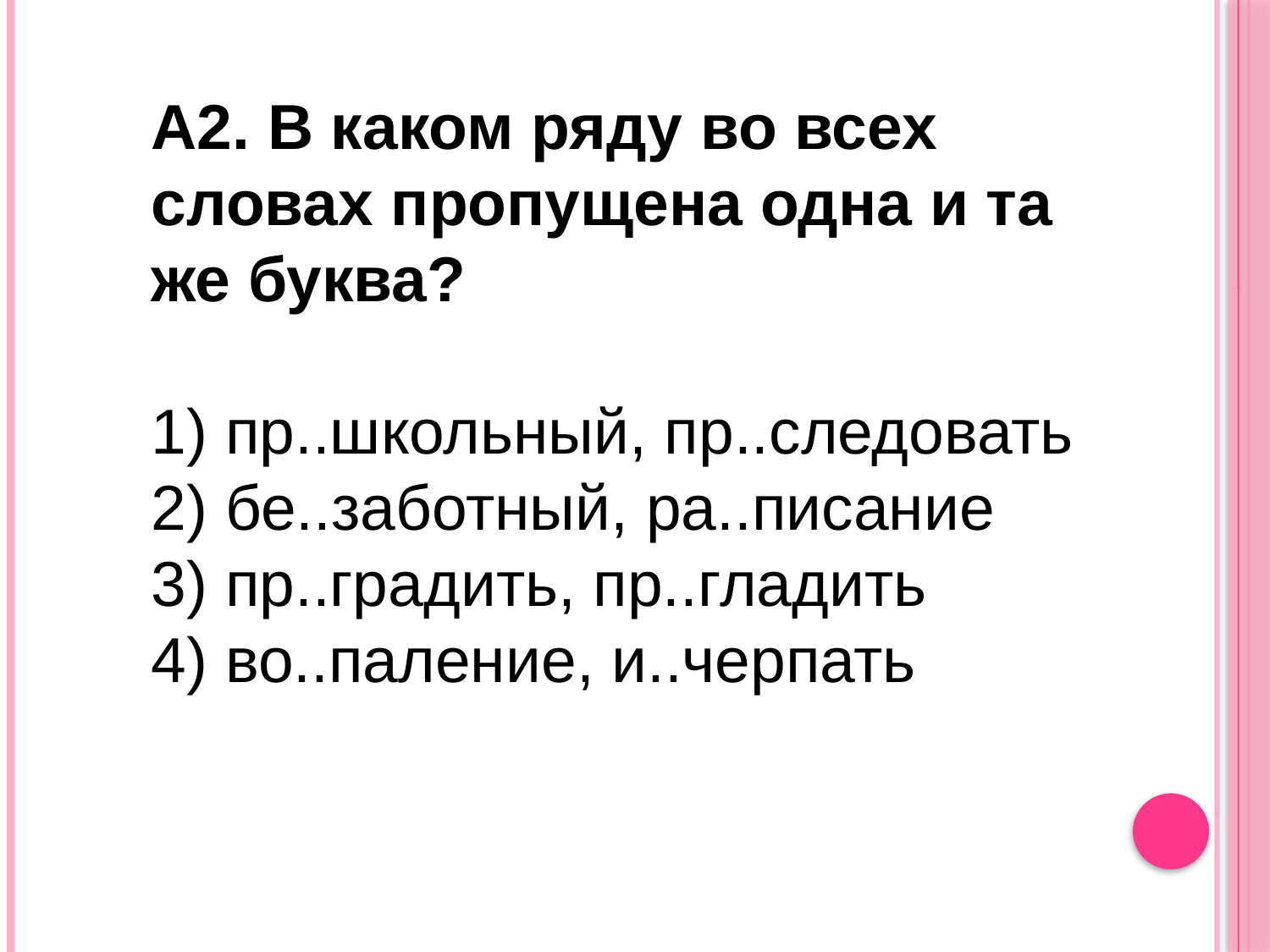

А2. В каком ряду во всех словах пропущена одна и та же буква?
1) пр..школьный, пр..следовать
2) бе..заботный, ра..писание
3) пр..градить, пр..гладить
4) во..паление, и..черпать